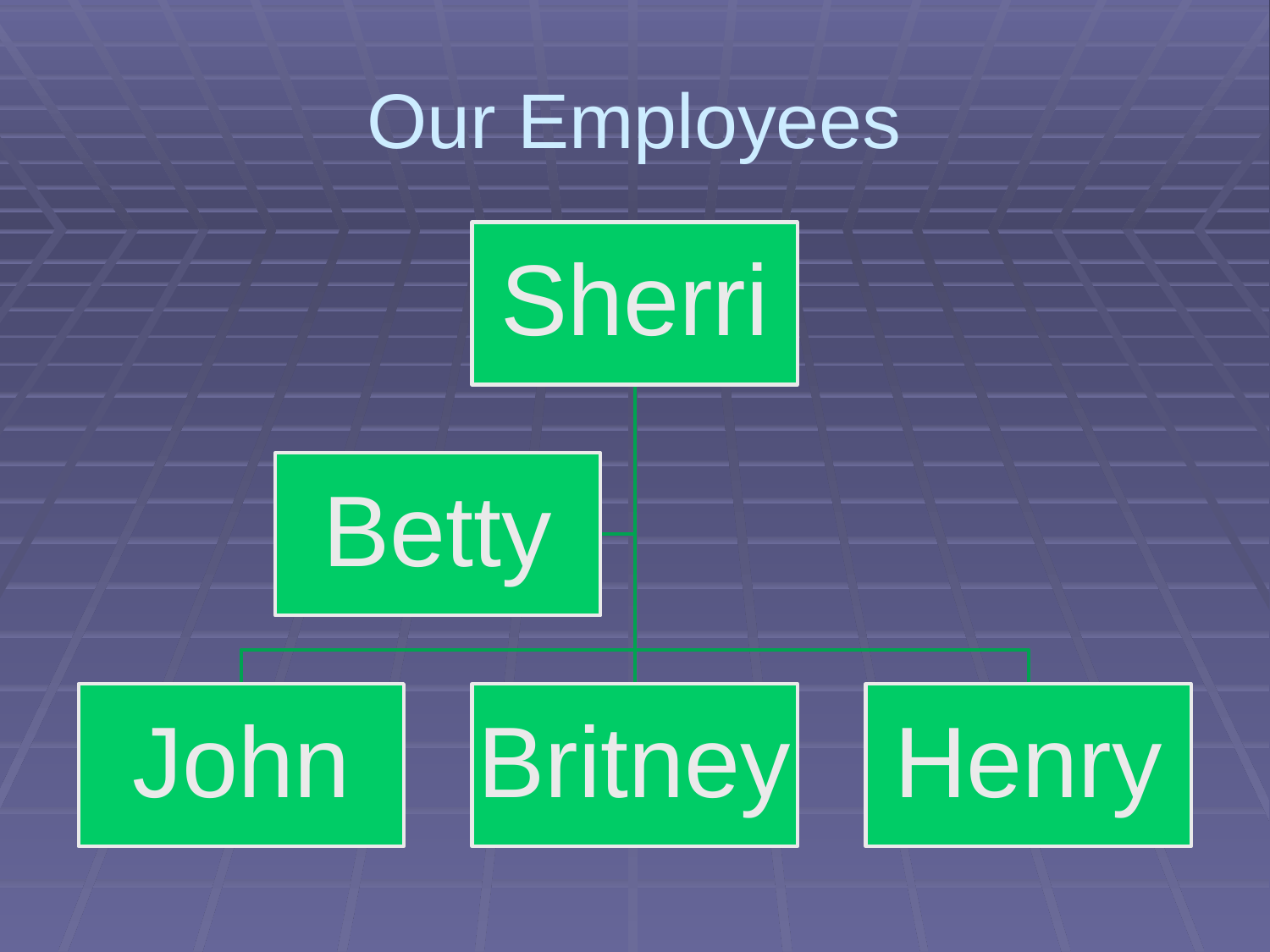

# Our Employees
Sherri
John
Britney
Henry
Betty